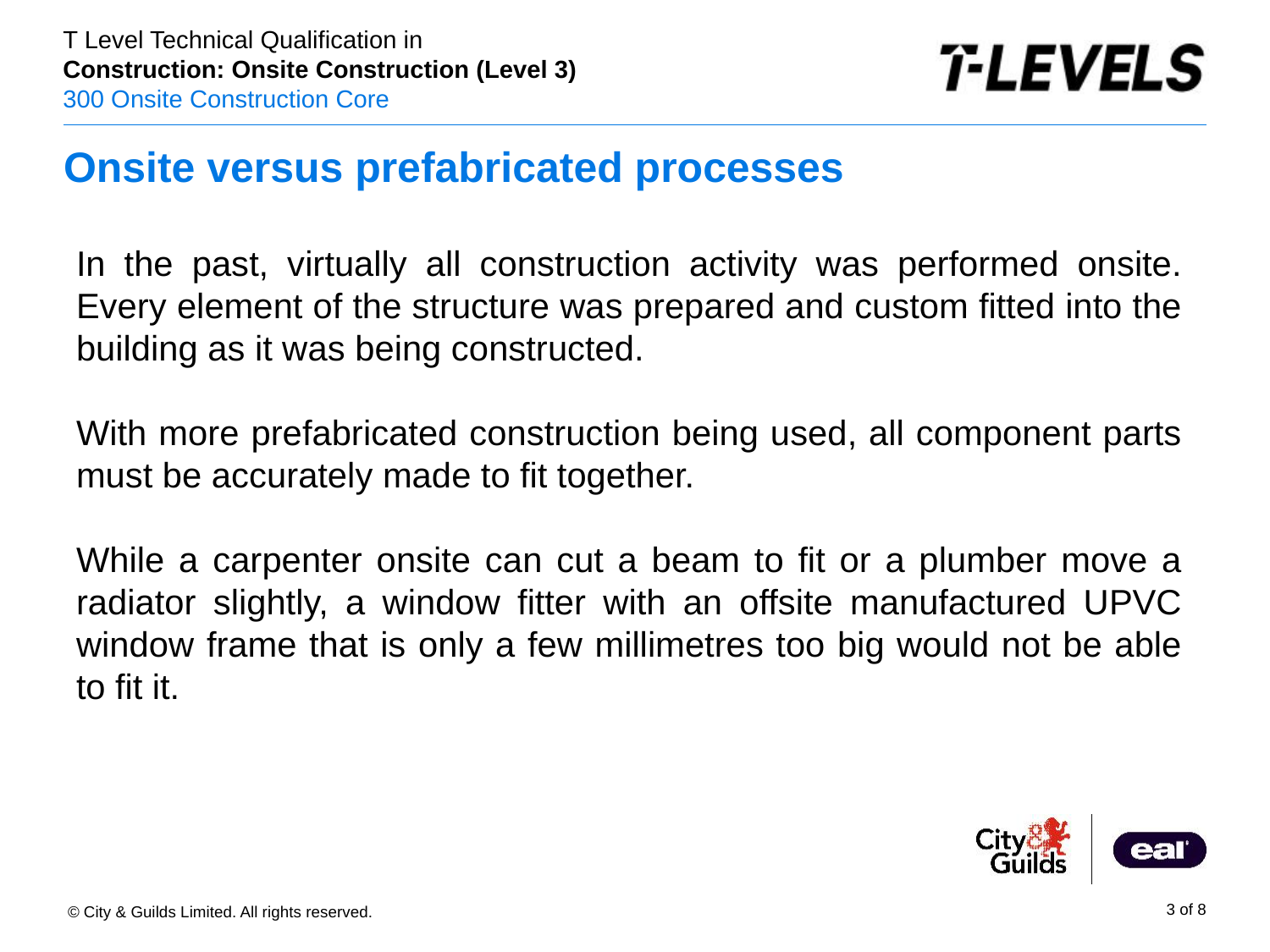

# Onsite versus prefabricated processes
In the past, virtually all construction activity was performed onsite. Every element of the structure was prepared and custom fitted into the building as it was being constructed.

With more prefabricated construction being used, all component parts must be accurately made to fit together.

While a carpenter onsite can cut a beam to fit or a plumber move a radiator slightly, a window fitter with an offsite manufactured UPVC window frame that is only a few millimetres too big would not be able to fit it.